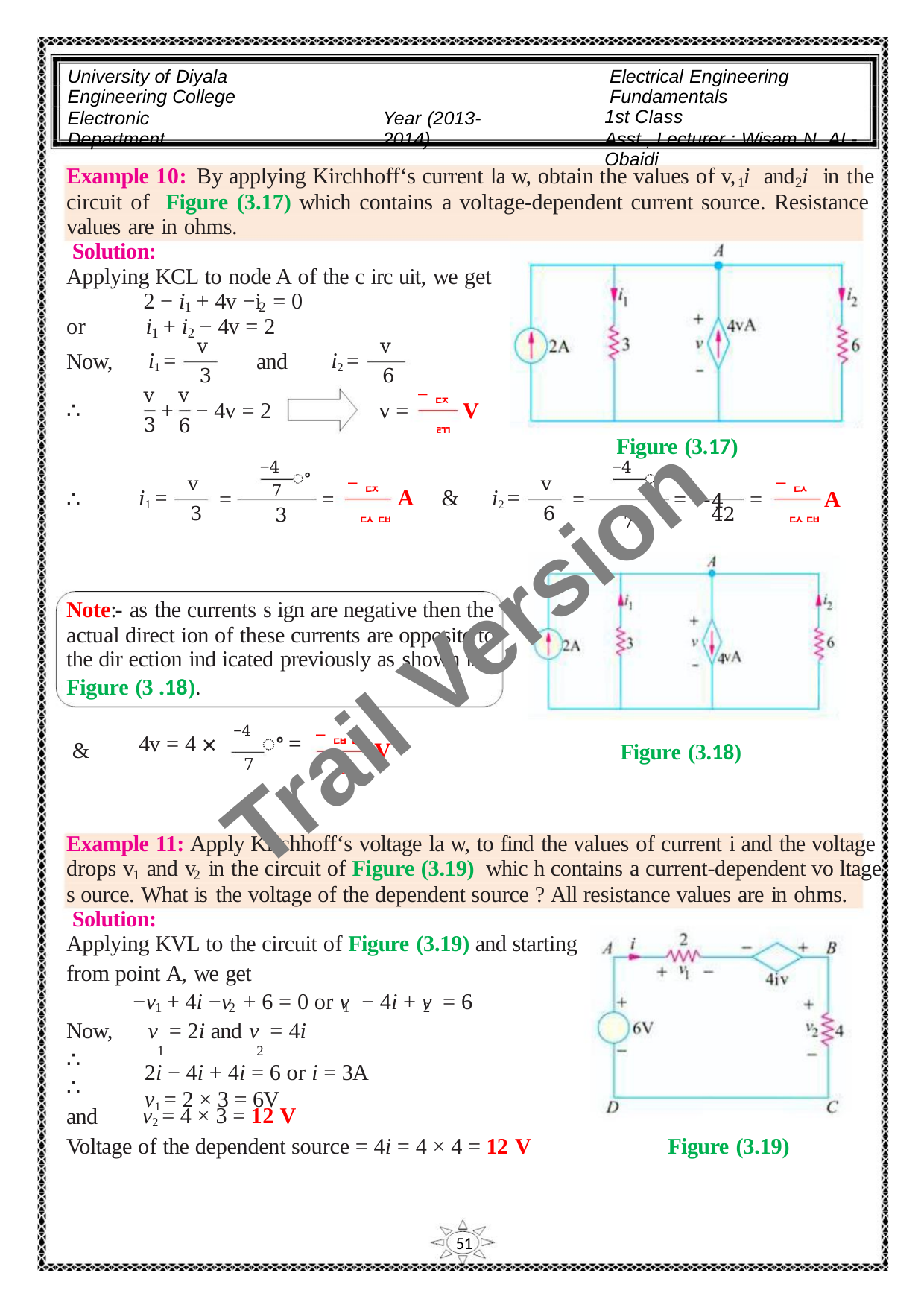

University of Diyala
Engineering College
Electronic Department
Electrical Engineering Fundamentals
1st Class
Asst., Lecturer : Wisam N. AL-Obaidi
Year (2013-2014)
Example 10: By applying Kirchhoff‘s current la w, obtain the values of v, i and i in the
1
2
circuit of Figure (3.17) which contains a voltage-dependent current source. Resistance
values are in ohms.
Solution:
Applying KCL to node A of the c irc uit, we get
2 − i + 4v −i = 0
1
2
or
i + i − 4v = 2
1
2
v
3
v
6
Now,
i1 =
and
i2 =
v
3
v
−ퟒ
ퟕ
∴
∴
+ − 4v = 2
v =
V
6
Figure (3.17)
−4
−4

ꢀ

ꢀ
−4
7
v
3
−ퟒ
v
6
−ퟐ
7
3
i1 =
=
=
A & i2 =
=
=
=
A
ퟐퟏ
6
42
ퟐퟏ
Trail Version
Trail Version
Trail Version
Trail Version
Trail Version
Trail Version
Trail Version
Trail Version
Trail Version
Trail Version
Trail Version
Trail Version
Trail Version
Note:- as the currents s ign are negative then the
actual direct ion of these currents are opposite to
the dir ection ind icated previously as shown in
Figure (3 .18).
−ퟏퟔ
4v = 4 × −4 ꢀ =
Figure (3.18)
V
&
ퟕ
7
Example 11: Apply Kirchhoff‘s voltage la w, to find the values of current i and the voltage
drops v and v in the circuit of Figure (3.19) whic h contains a current-dependent vo ltage
1
2
s ource. What is the voltage of the dependent source ? All resistance values are in ohms.
Solution:
Applying KVL to the circuit of Figure (3.19) and starting
from point A, we get
−v + 4i −v + 6 = 0 or v − 4i + v = 6
1
2
1
2
Now,
∴
∴
v = 2i and v = 4i
1 2
2i − 4i + 4i = 6 or i = 3A
v1 = 2 × 3 = 6V
and
v2 = 4 × 3 = 12 V
Voltage of the dependent source = 4i = 4 × 4 = 12 V
Figure (3.19)
51